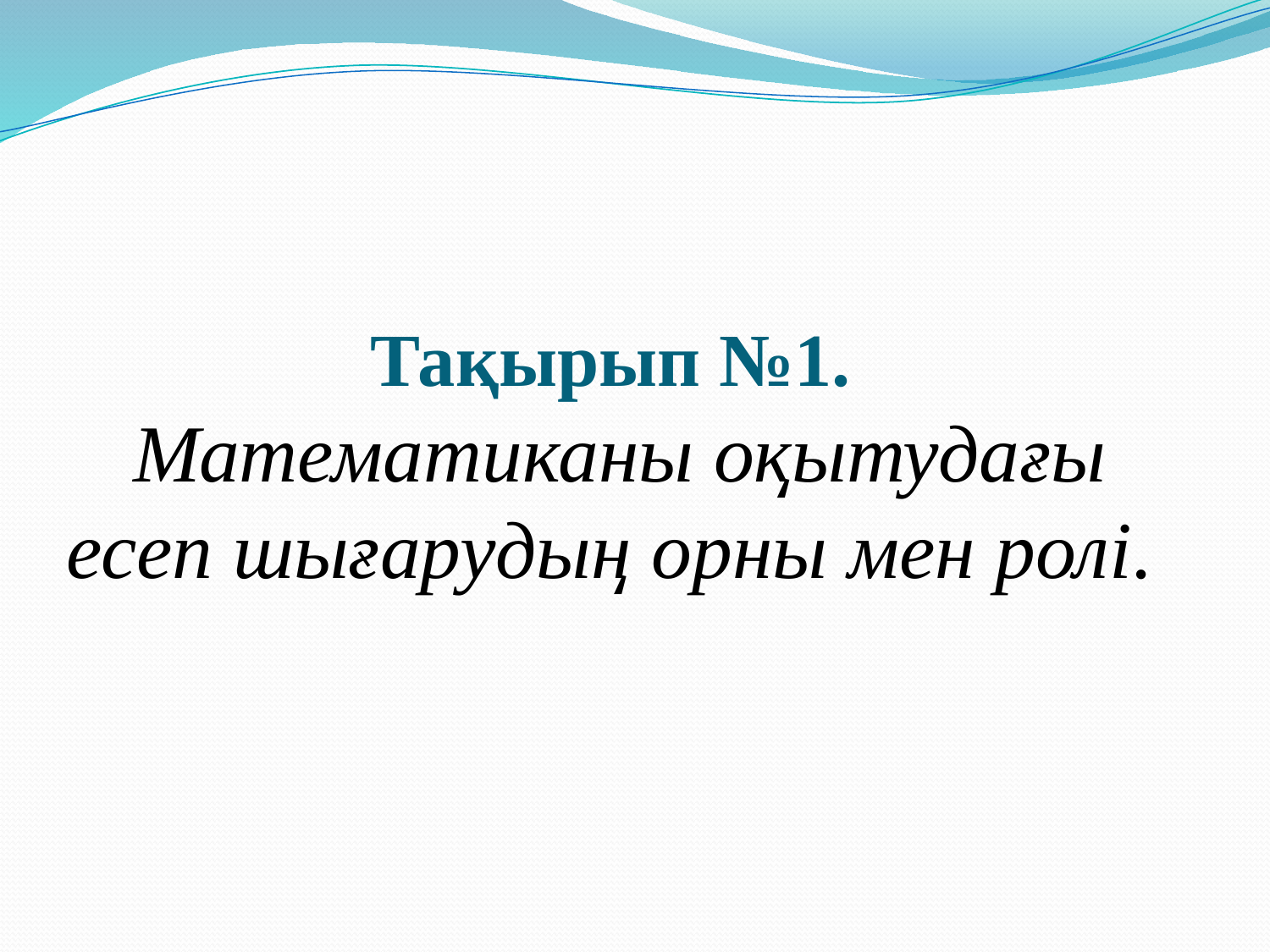

Тақырып №1.
Математиканы оқытудағы есеп шығарудың орны мен ролі.